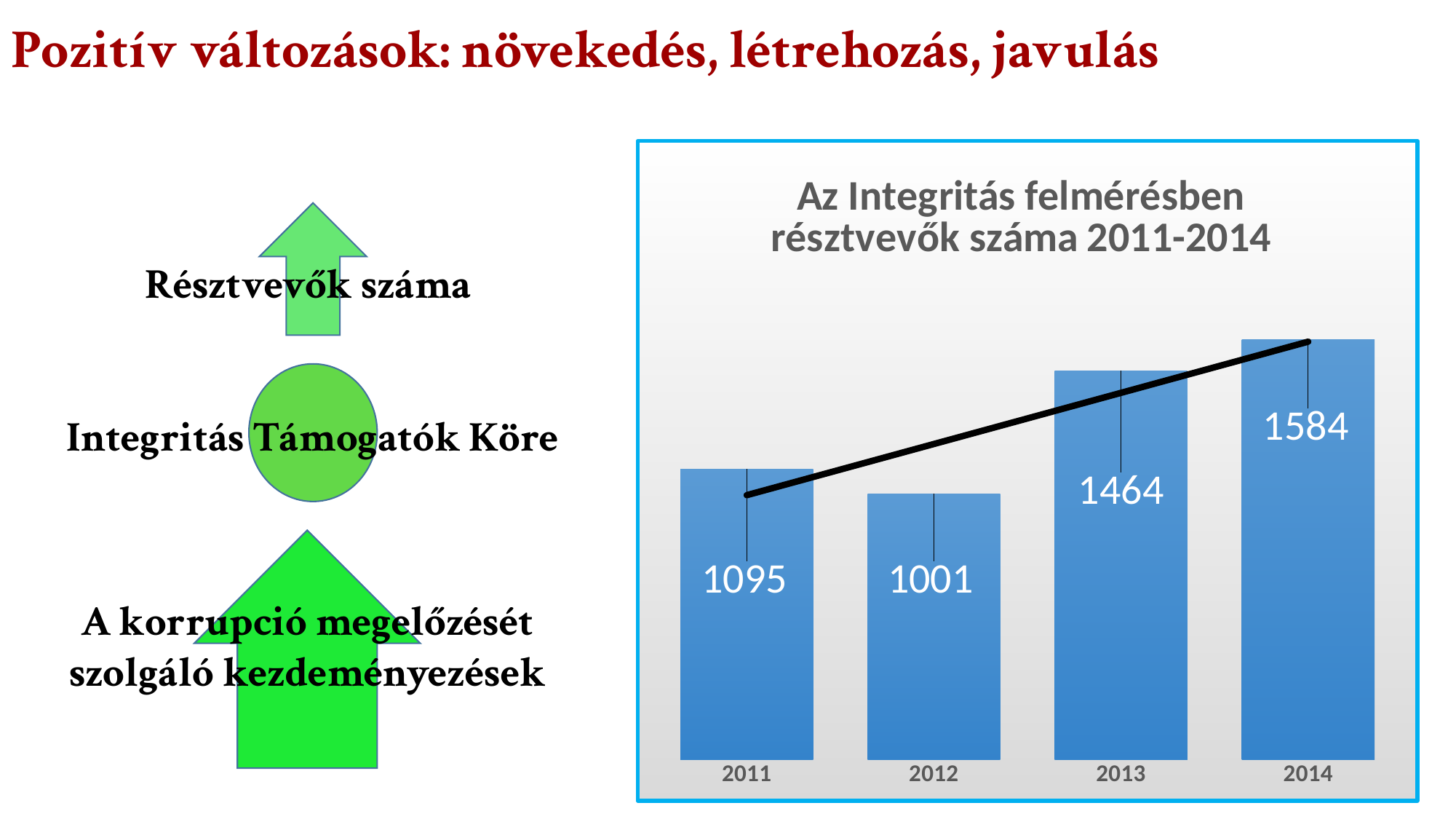

# Pozitív változások: növekedés, létrehozás, javulás

### Chart: Az Integritás felmérésben résztvevők száma 2011-2014

| Category | résztvevők száma |
|---|---|
| 2011 | 1095.0 |
| 2012 | 1001.0 |
| 2013 | 1464.0 |
| 2014 | 1584.0 |
Résztvevők száma

Integritás Támogatók Köre

A korrupció megelőzését szolgáló kezdeményezések